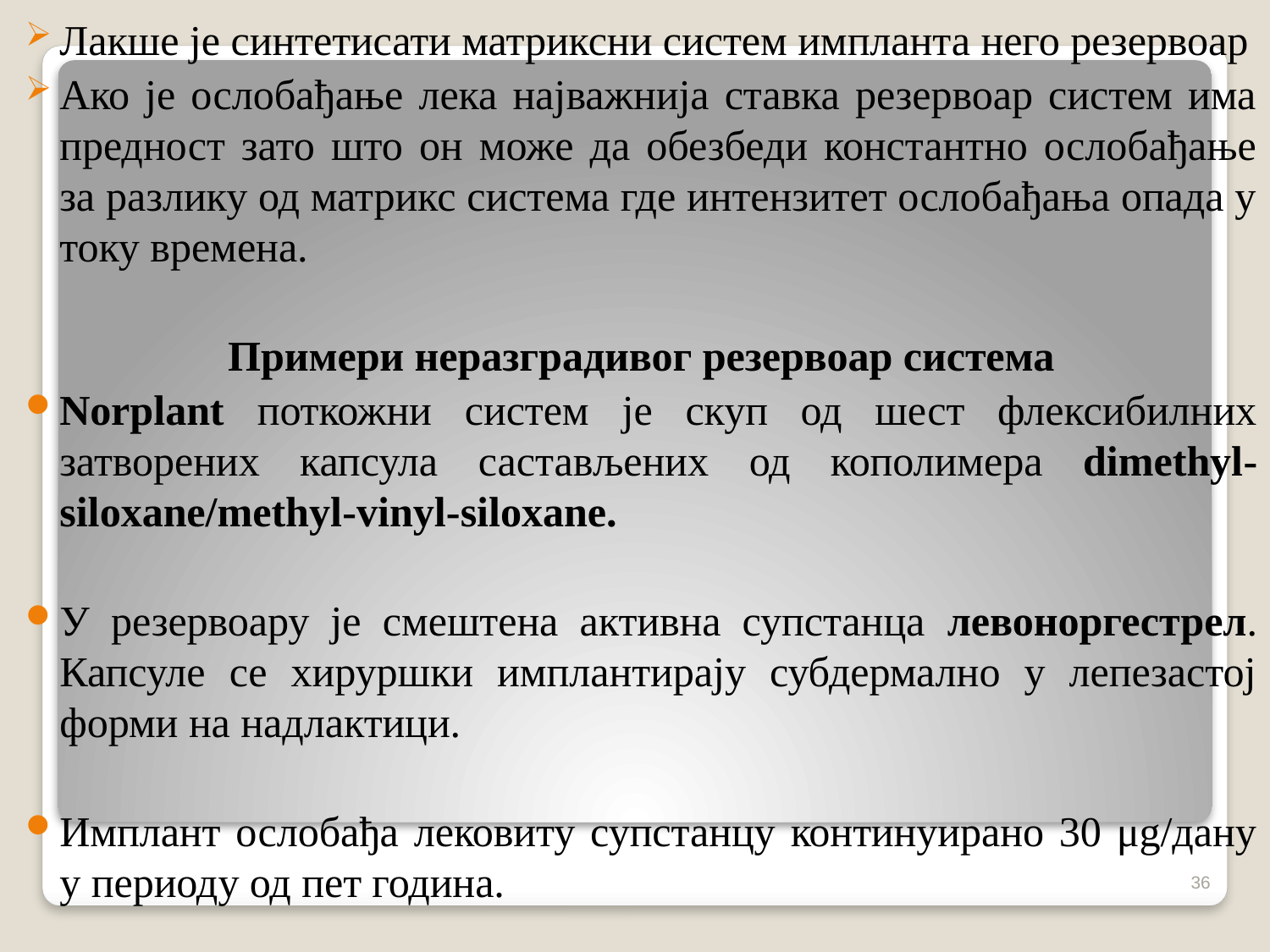

Лакше је синтетисати матриксни систем импланта него резервоар
Ако је ослобађање лека најважнија ставка резервоар систем има предност зато што он може да обезбеди константно ослобађање за разлику од матрикс система где интензитет ослобађања опада у току времена.

Примери неразградивог резервоар система
Norplant поткожни систем је скуп од шест флексибилних затворених капсула састављених од кополимера dimethyl-siloxane/methyl-vinyl-siloxane.

У резервоару је смештена активна супстанца левоноргестрел. Капсуле се хируршки имплантирају субдермално у лепезастој форми на надлактици.

Имплант ослобађа лековиту супстанцу континуирано 30 μg/дану у периоду од пет година.

36